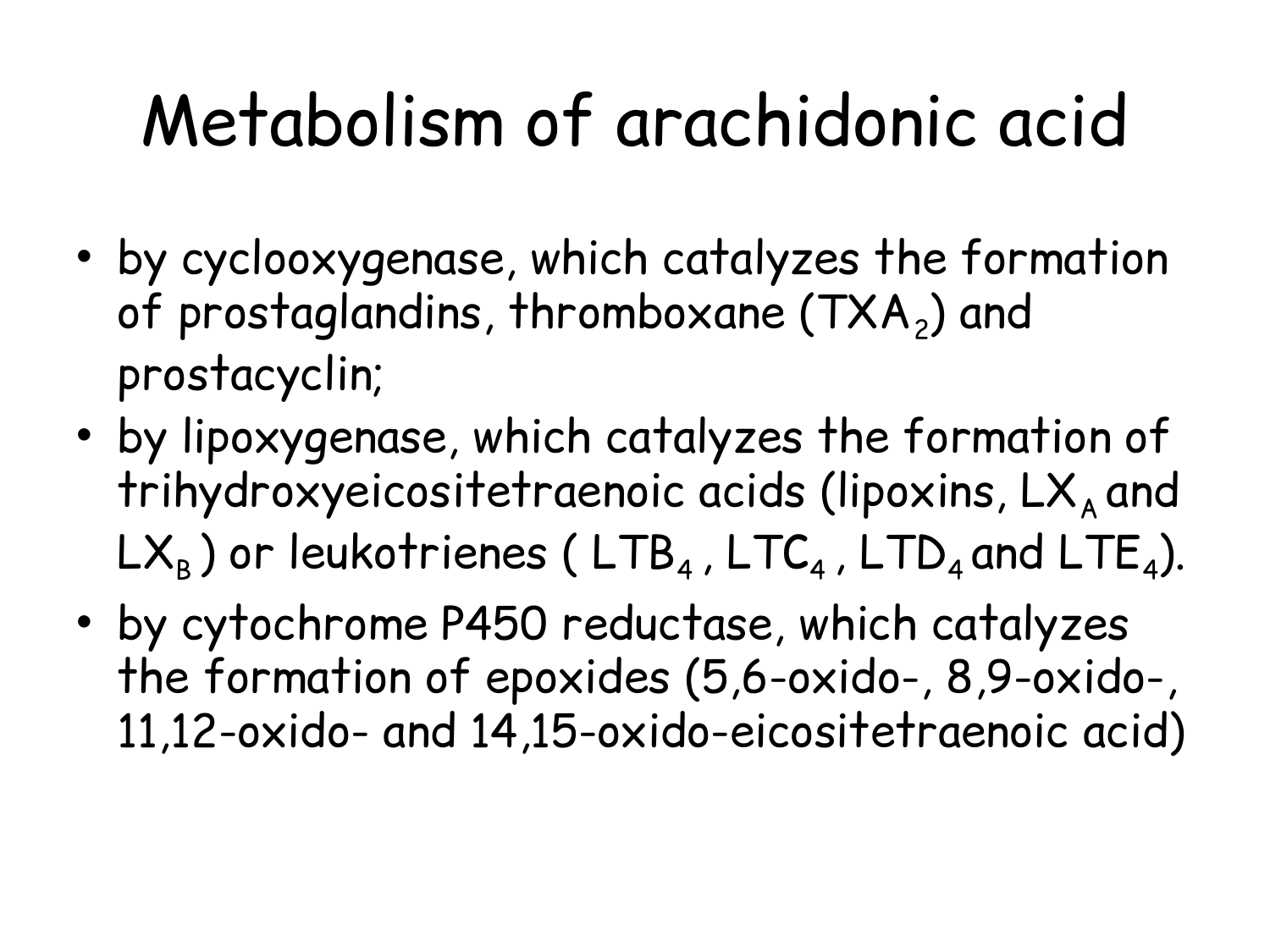

# Metabolism of arachidonic acid
by cyclooxygenase, which catalyzes the formation of prostaglandins, thromboxane (TXA2) and prostacyclin;
by lipoxygenase, which catalyzes the formation of trihydroxyeicositetraenoic acids (lipoxins, LXA and LXB ) or leukotrienes ( LTB4 , LTC4 , LTD4 and LTE4).
by cytochrome P450 reductase, which catalyzes the formation of epoxides (5,6-oxido-, 8,9-oxido-, 11,12-oxido- and 14,15-oxido-eicositetraenoic acid)